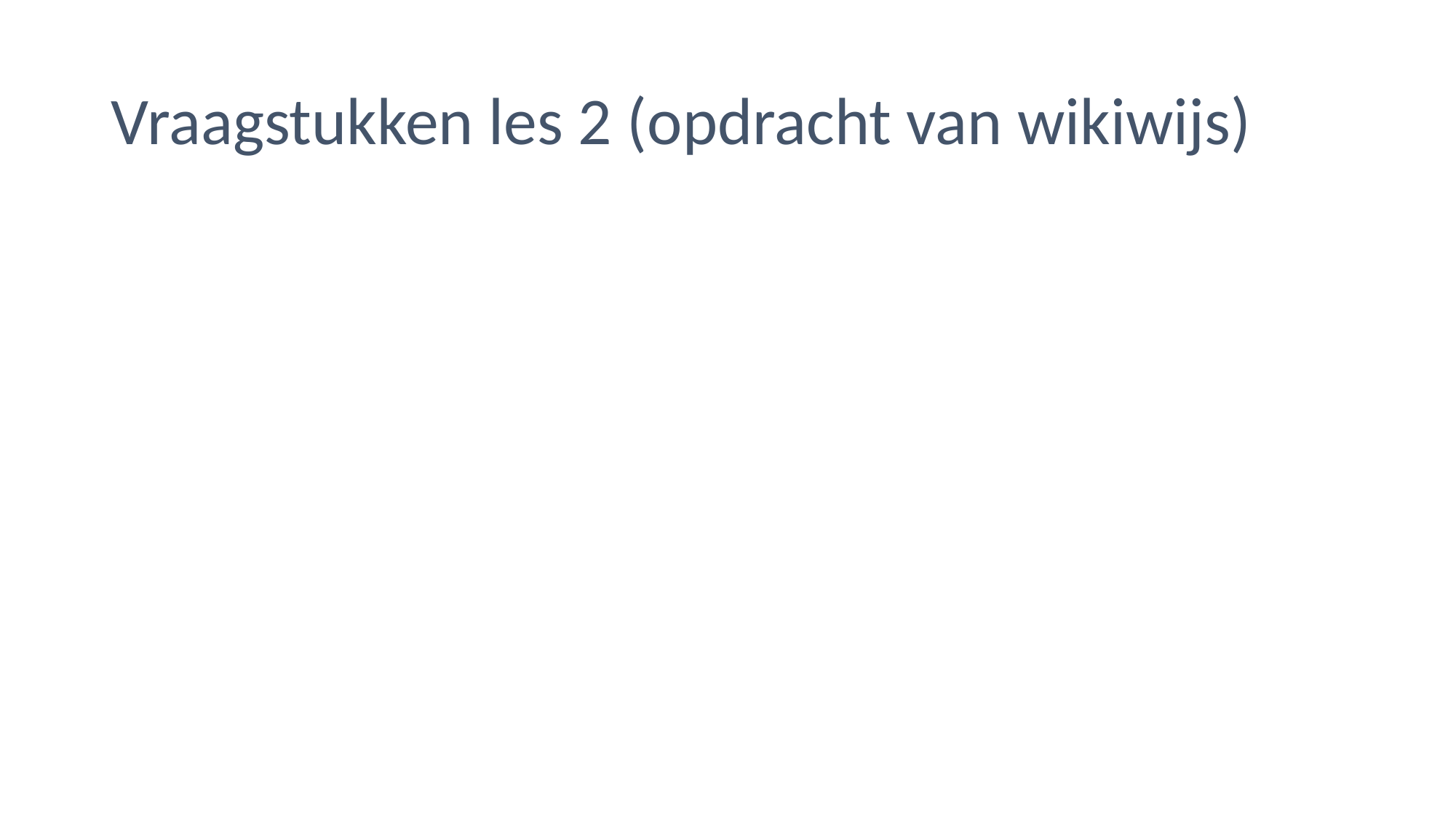

# Vraagstukken les 2 (opdracht van wikiwijs)